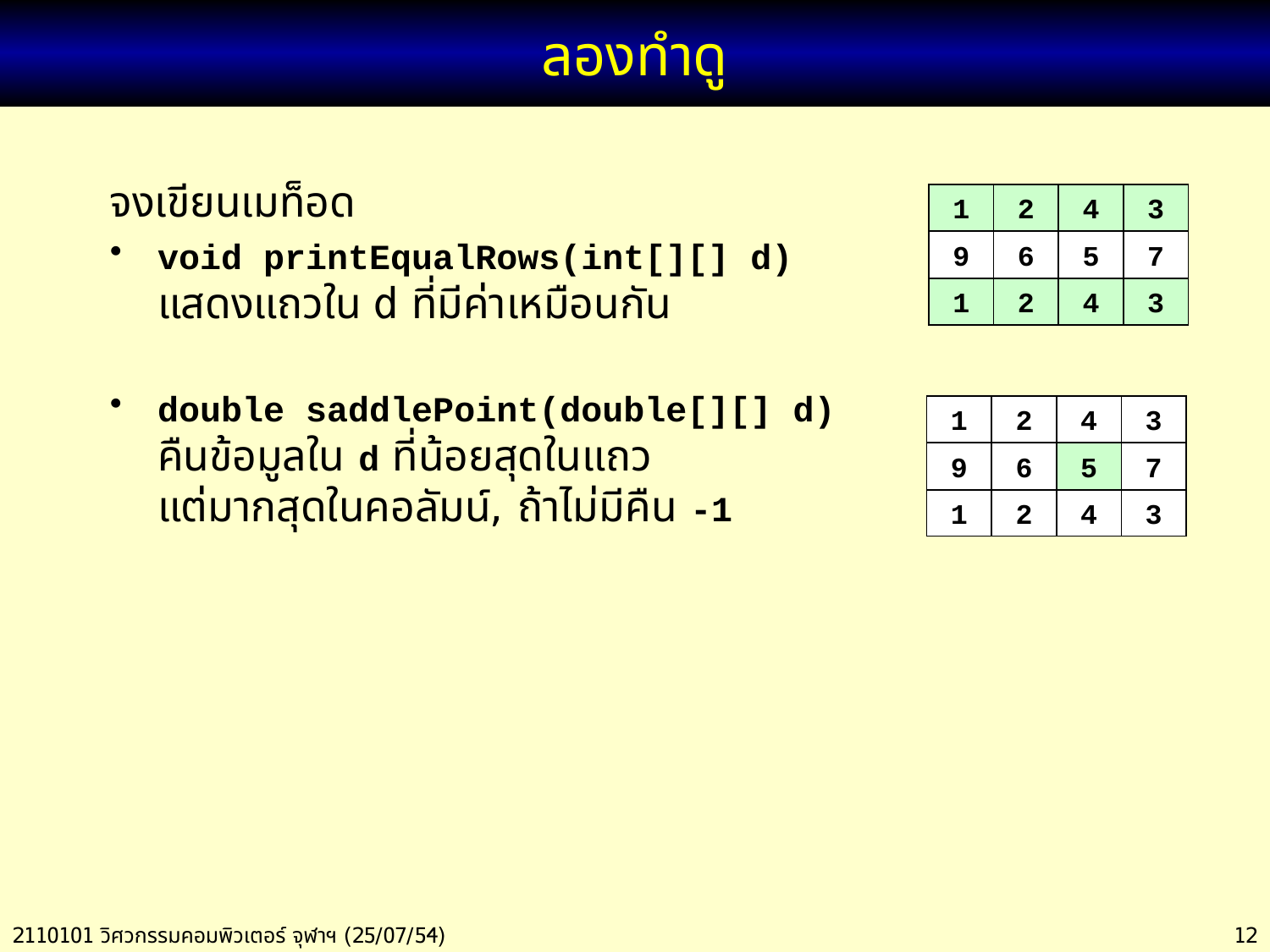

# ลองทำดู
จงเขียนเมท็อด
void printEqualRows(int[][] d)
แสดงแถวใน d ที่มีค่าเหมือนกัน
double saddlePoint(double[][] d)
คืนข้อมูลใน d ที่น้อยสุดในแถว
แต่มากสุดในคอลัมน์, ถ้าไม่มีคืน -1
1
2
4
3
9
6
5
7
1
2
4
3
1
2
4
3
9
6
5
7
1
2
4
3